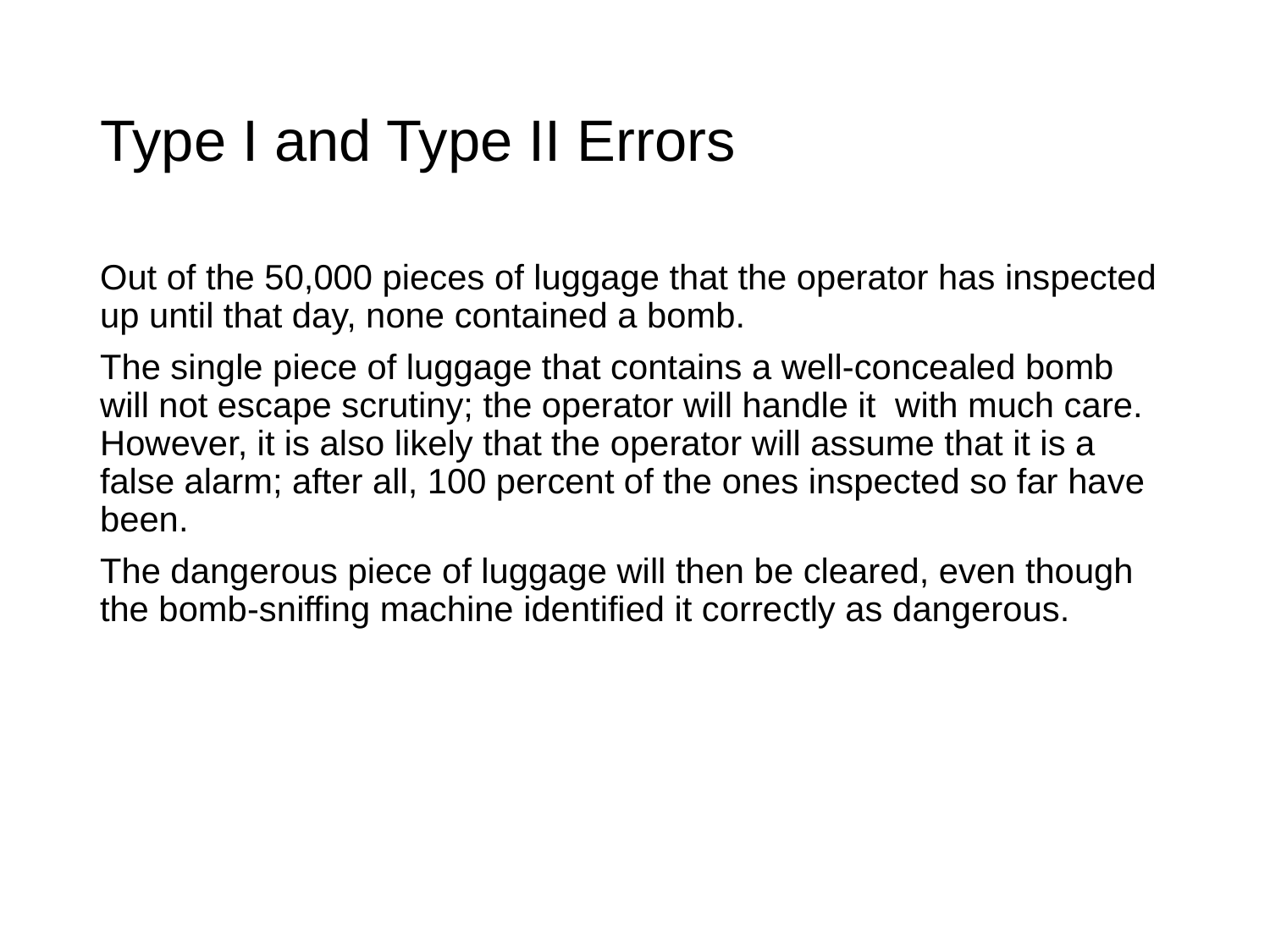

# Type I and Type II Errors
Out of the 50,000 pieces of luggage that the operator has inspected up until that day, none contained a bomb.
The single piece of luggage that contains a well-concealed bomb will not escape scrutiny; the operator will handle it  with much care. However, it is also likely that the operator will assume that it is a false alarm; after all, 100 percent of the ones inspected so far have been.
The dangerous piece of luggage will then be cleared, even though the bomb-sniffing machine identified it correctly as dangerous.